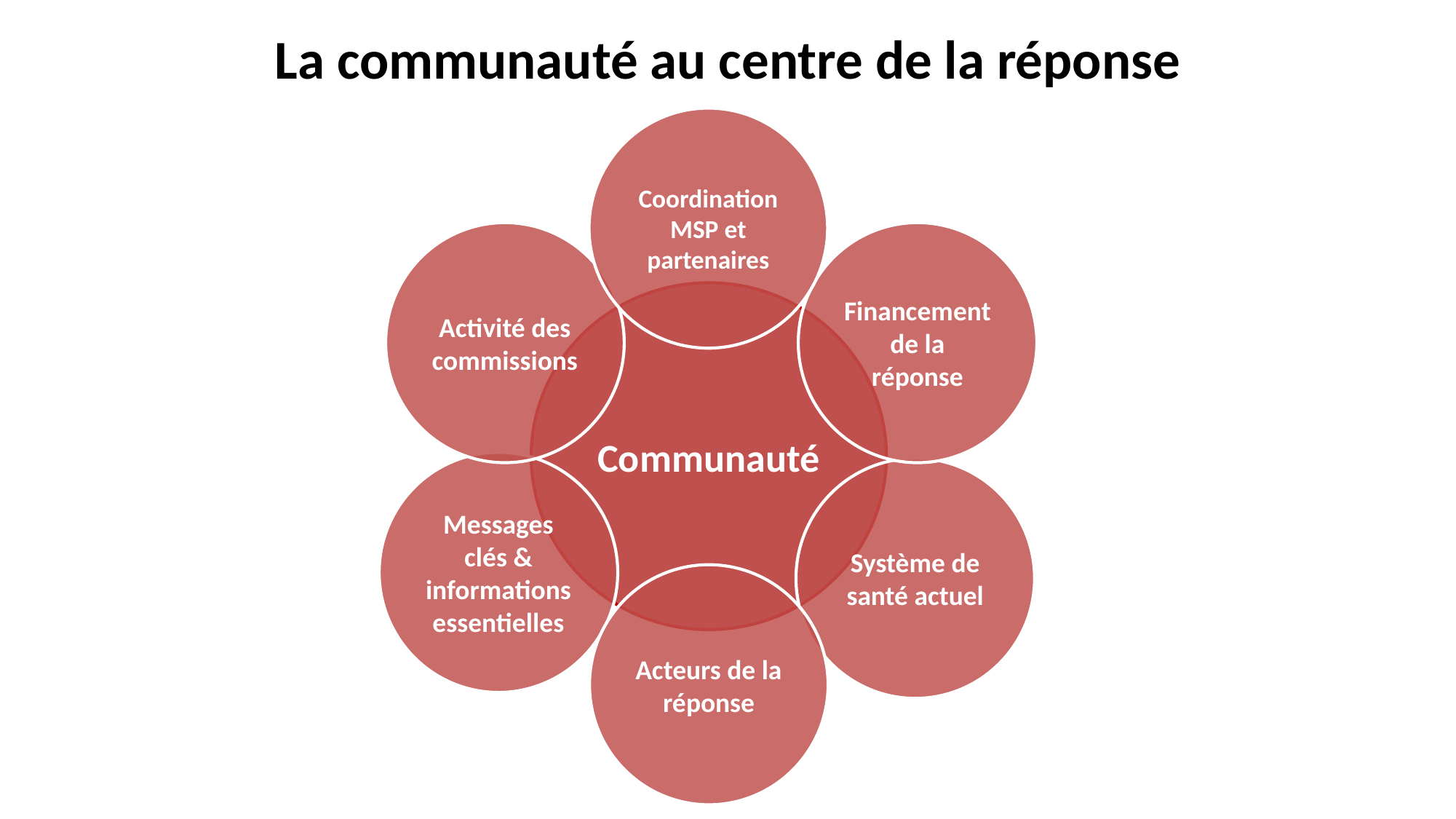

La communauté au centre de la réponse
Coordination MSP et partenaires
Activité des commissions
Financement de la réponse
Communauté
Messages clés & informations essentielles
Système de santé actuel
Acteurs de la réponse